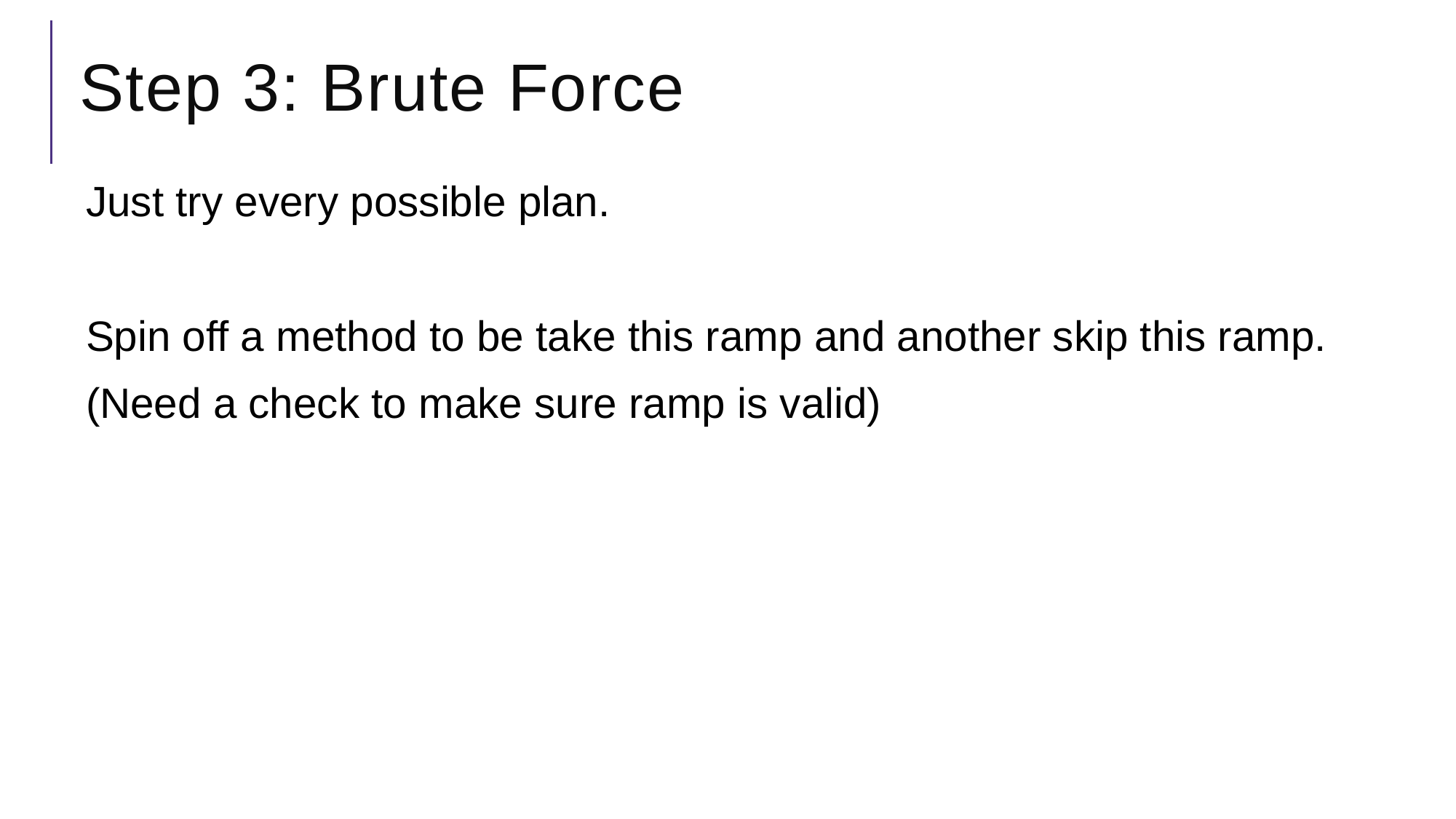

# Step 3: Brute Force
Just try every possible plan.

Spin off a method to be take this ramp and another skip this ramp.
(Need a check to make sure ramp is valid)